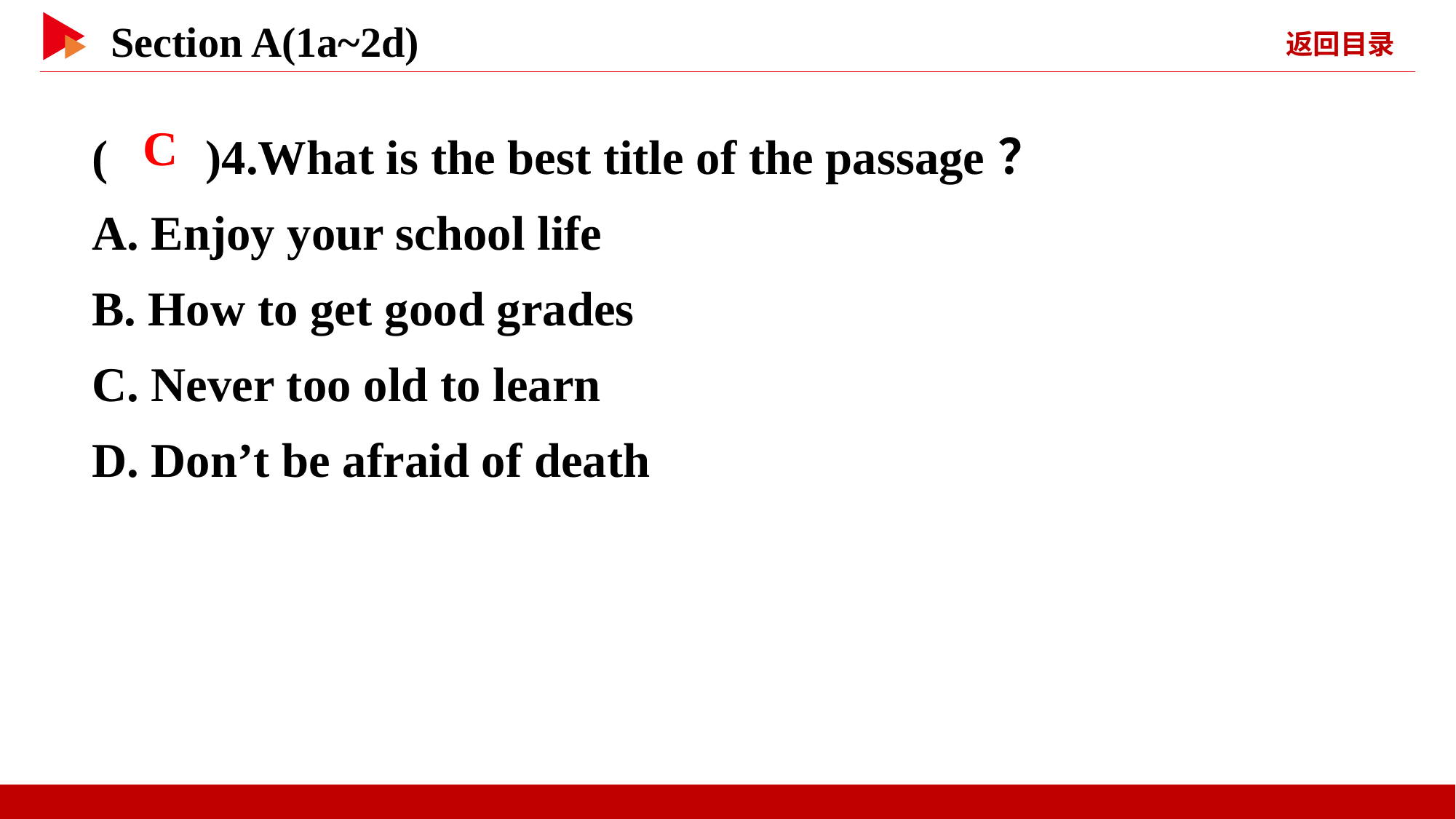

(        )4.What is the best title of the passage？
A. Enjoy your school life
B. How to get good grades
C. Never too old to learn
D. Don’t be afraid of death
   C